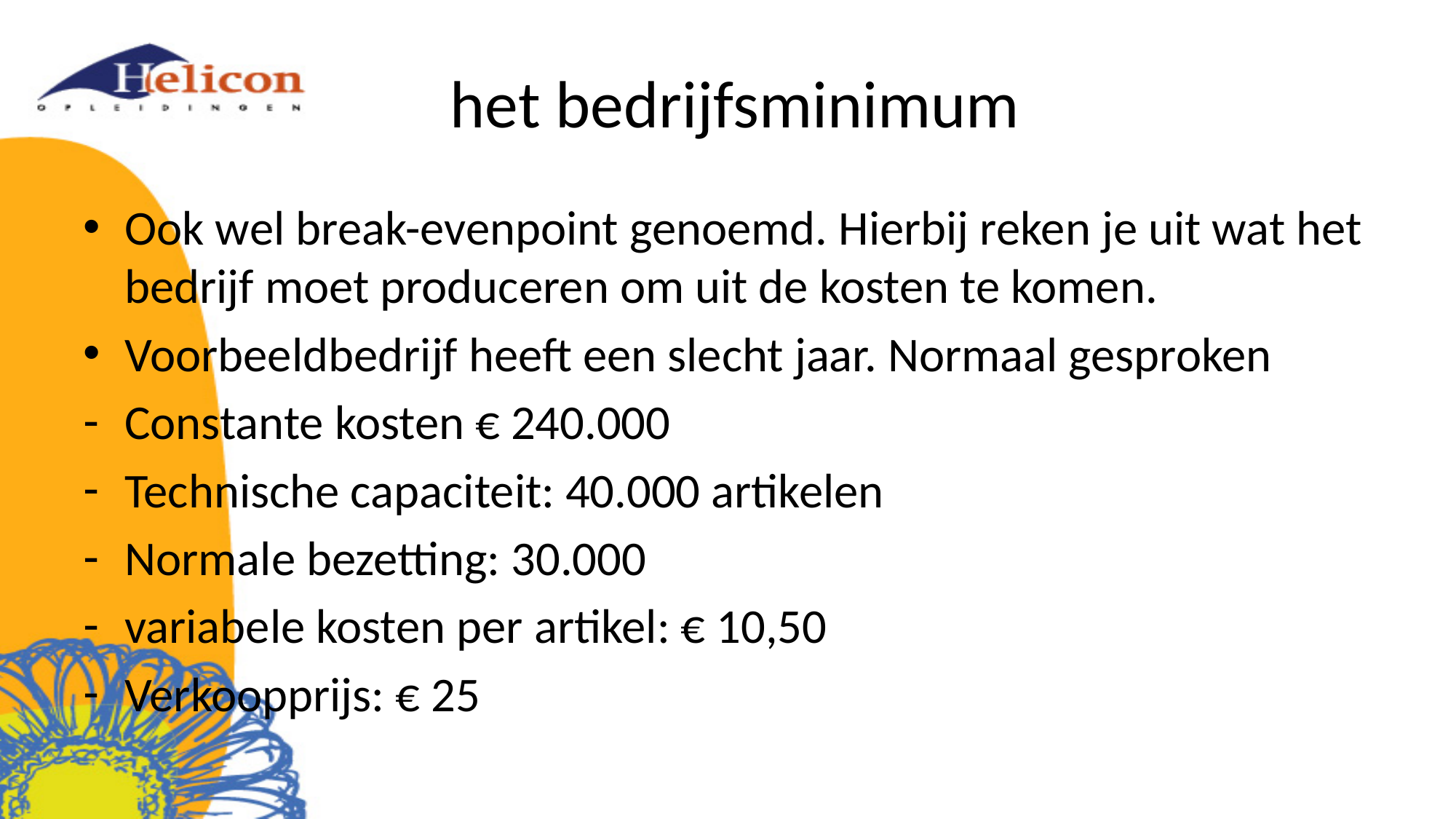

# het bedrijfsminimum
Ook wel break-evenpoint genoemd. Hierbij reken je uit wat het bedrijf moet produceren om uit de kosten te komen.
Voorbeeldbedrijf heeft een slecht jaar. Normaal gesproken
Constante kosten € 240.000
Technische capaciteit: 40.000 artikelen
Normale bezetting: 30.000
variabele kosten per artikel: € 10,50
Verkoopprijs: € 25